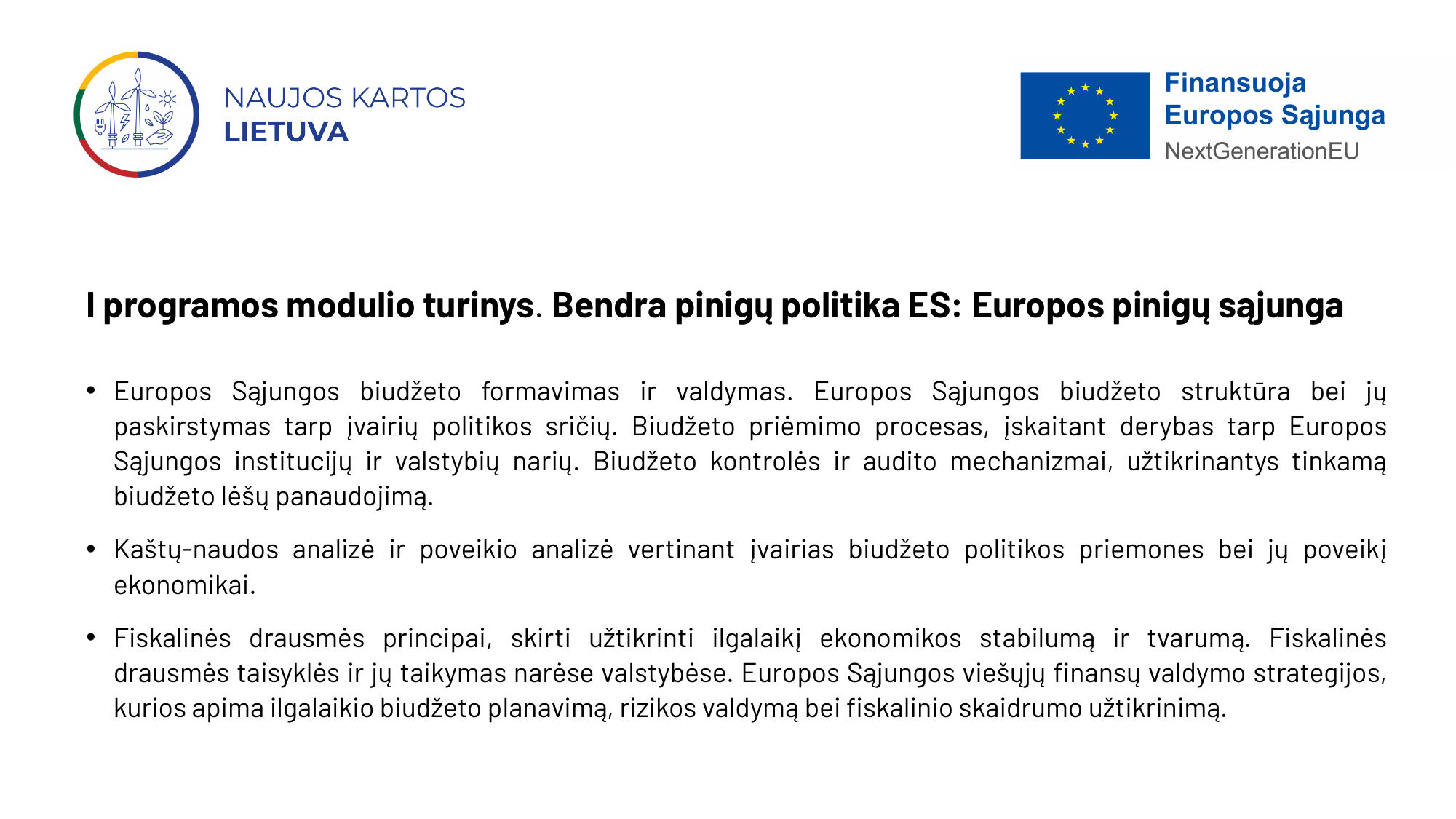

# I programos modulio turinys. Bendra pinigų politika ES: Europos pinigų sąjunga
Europos Sąjungos biudžeto formavimas ir valdymas. Europos Sąjungos biudžeto struktūra bei jų paskirstymas tarp įvairių politikos sričių. Biudžeto priėmimo procesas, įskaitant derybas tarp Europos Sąjungos institucijų ir valstybių narių. Biudžeto kontrolės ir audito mechanizmai, užtikrinantys tinkamą biudžeto lėšų panaudojimą.
Kaštų-naudos analizė ir poveikio analizė vertinant įvairias biudžeto politikos priemones bei jų poveikį ekonomikai.
Fiskalinės drausmės principai, skirti užtikrinti ilgalaikį ekonomikos stabilumą ir tvarumą. Fiskalinės drausmės taisyklės ir jų taikymas narėse valstybėse. Europos Sąjungos viešųjų finansų valdymo strategijos, kurios apima ilgalaikio biudžeto planavimą, rizikos valdymą bei fiskalinio skaidrumo užtikrinimą.